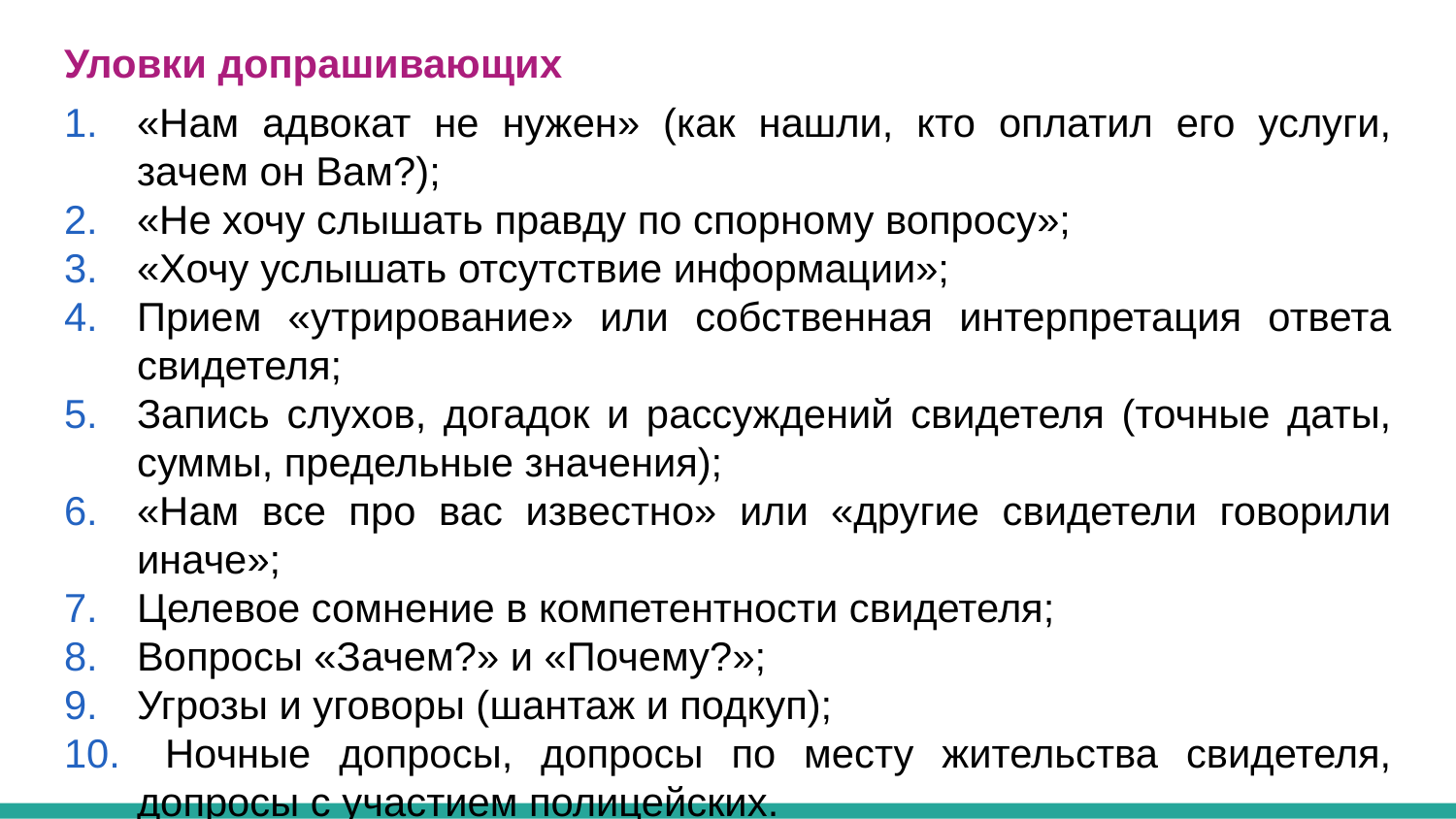

# Уловки допрашивающих

«Нам адвокат не нужен» (как нашли, кто оплатил его услуги, зачем он Вам?);
«Не хочу слышать правду по спорному вопросу»;
«Хочу услышать отсутствие информации»;
Прием «утрирование» или собственная интерпретация ответа свидетеля;
Запись слухов, догадок и рассуждений свидетеля (точные даты, суммы, предельные значения);
«Нам все про вас известно» или «другие свидетели говорили иначе»;
Целевое сомнение в компетентности свидетеля;
Вопросы «Зачем?» и «Почему?»;
Угрозы и уговоры (шантаж и подкуп);
 Ночные допросы, допросы по месту жительства свидетеля, допросы с участием полицейских.